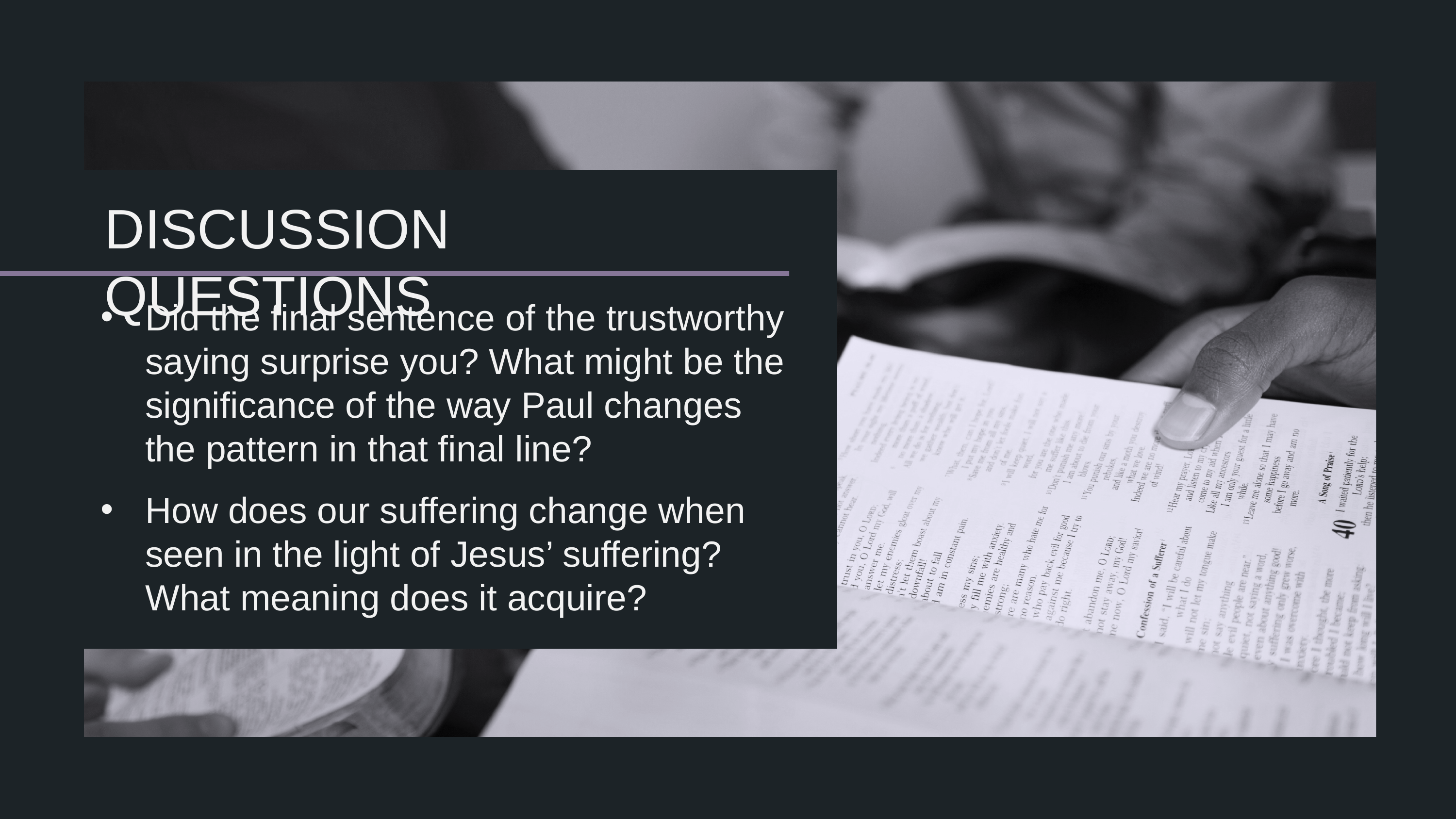

Did the final sentence of the trustworthy saying surprise you? What might be the significance of the way Paul changes the pattern in that final line?
How does our suffering change when seen in the light of Jesus’ suffering? What meaning does it acquire?